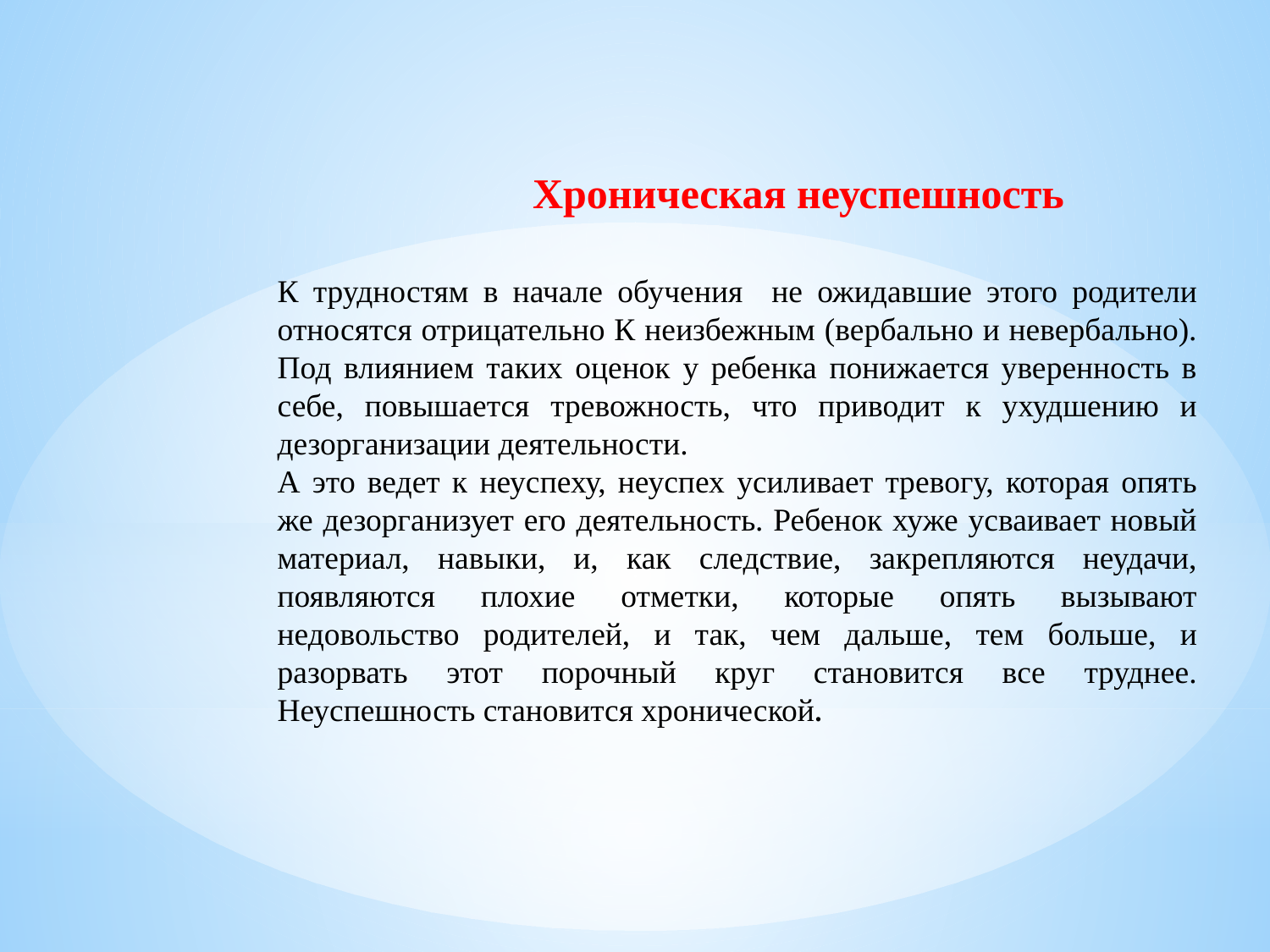

Хроническая неуспешность

К трудностям в начале обучения  не ожидавшие этого родители относятся отрицательно К неизбежным (вербально и невербально). Под влиянием таких оценок у ребенка понижается уверенность в себе, повышается тревожность, что приводит к ухудшению и дезорганизации деятельности.
А это ведет к неуспеху, неуспех усиливает тревогу, которая опять же дезорганизует его деятельность. Ребенок хуже усваивает новый материал, навыки, и, как следствие, закрепляются неудачи, появляются плохие отметки, которые опять вызывают недовольство родителей, и так, чем дальше, тем больше, и разорвать этот порочный круг становится все труднее. Неуспешность становится хронической.